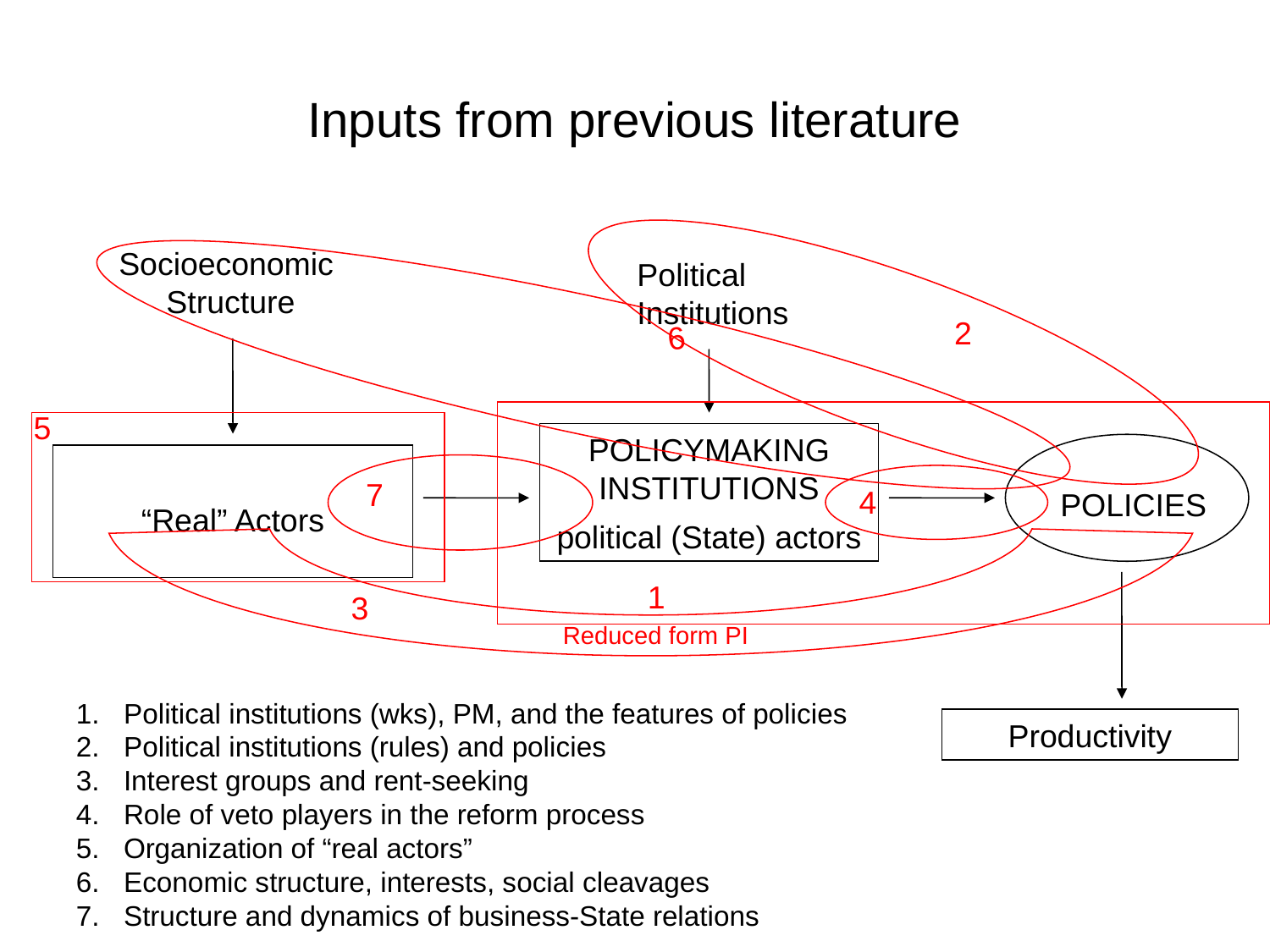

# Inputs from previous literature
Socioeconomic
Structure
Political
Institutions

2

6

3
Reduced form PI
5

1
POLICYMAKING INSTITUTIONS
political (State) actors

“Real” Actors

7

4
POLICIES

Political institutions (wks), PM, and the features of policies
Political institutions (rules) and policies
Interest groups and rent-seeking
Role of veto players in the reform process
Organization of “real actors”
Economic structure, interests, social cleavages
Structure and dynamics of business-State relations
Productivity